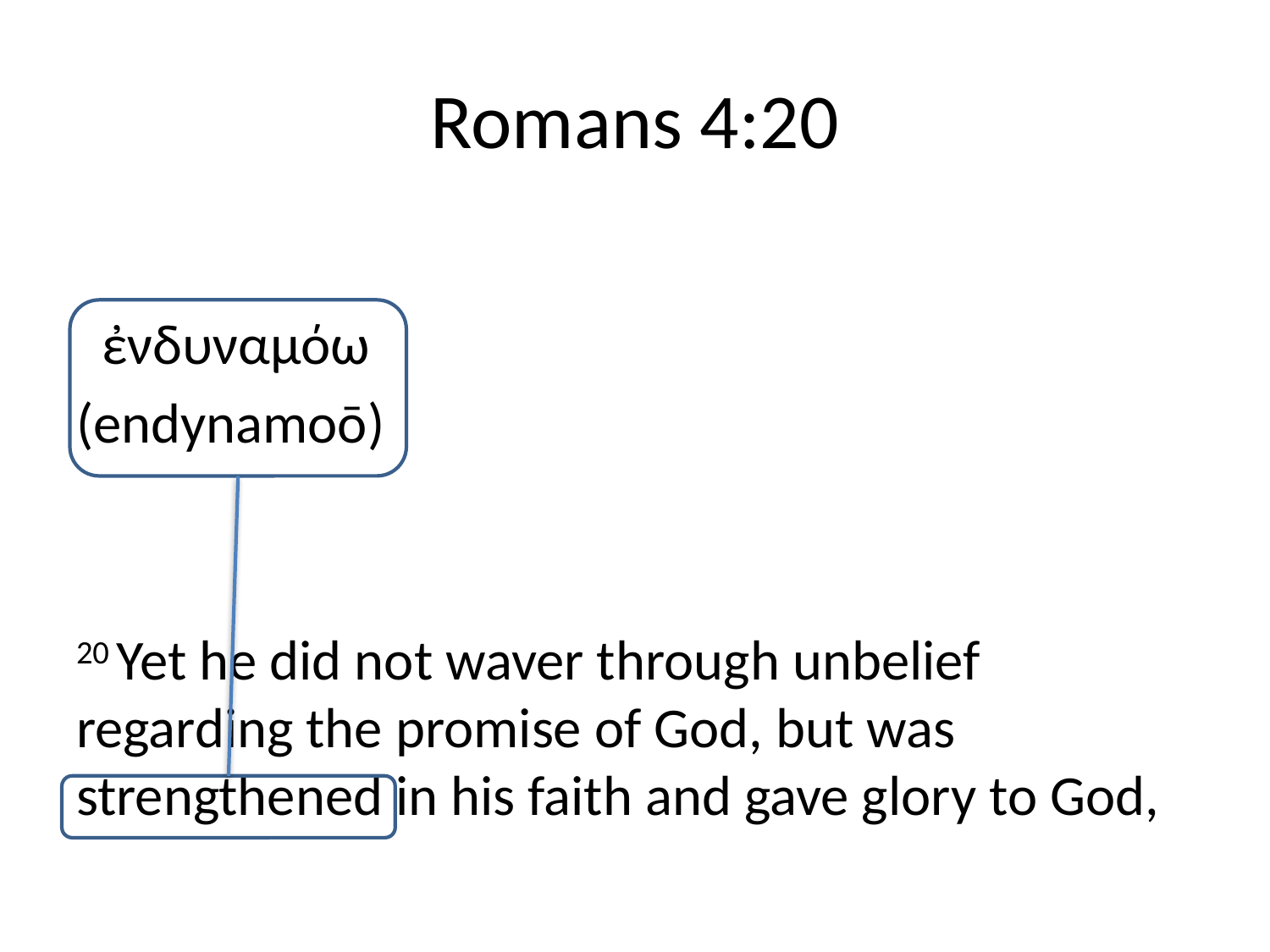

# Romans 4:20

  ἐνδυναμόω
(endynamoō)

20 Yet he did not waver through unbelief regarding the promise of God, but was strengthened in his faith and gave glory to God,